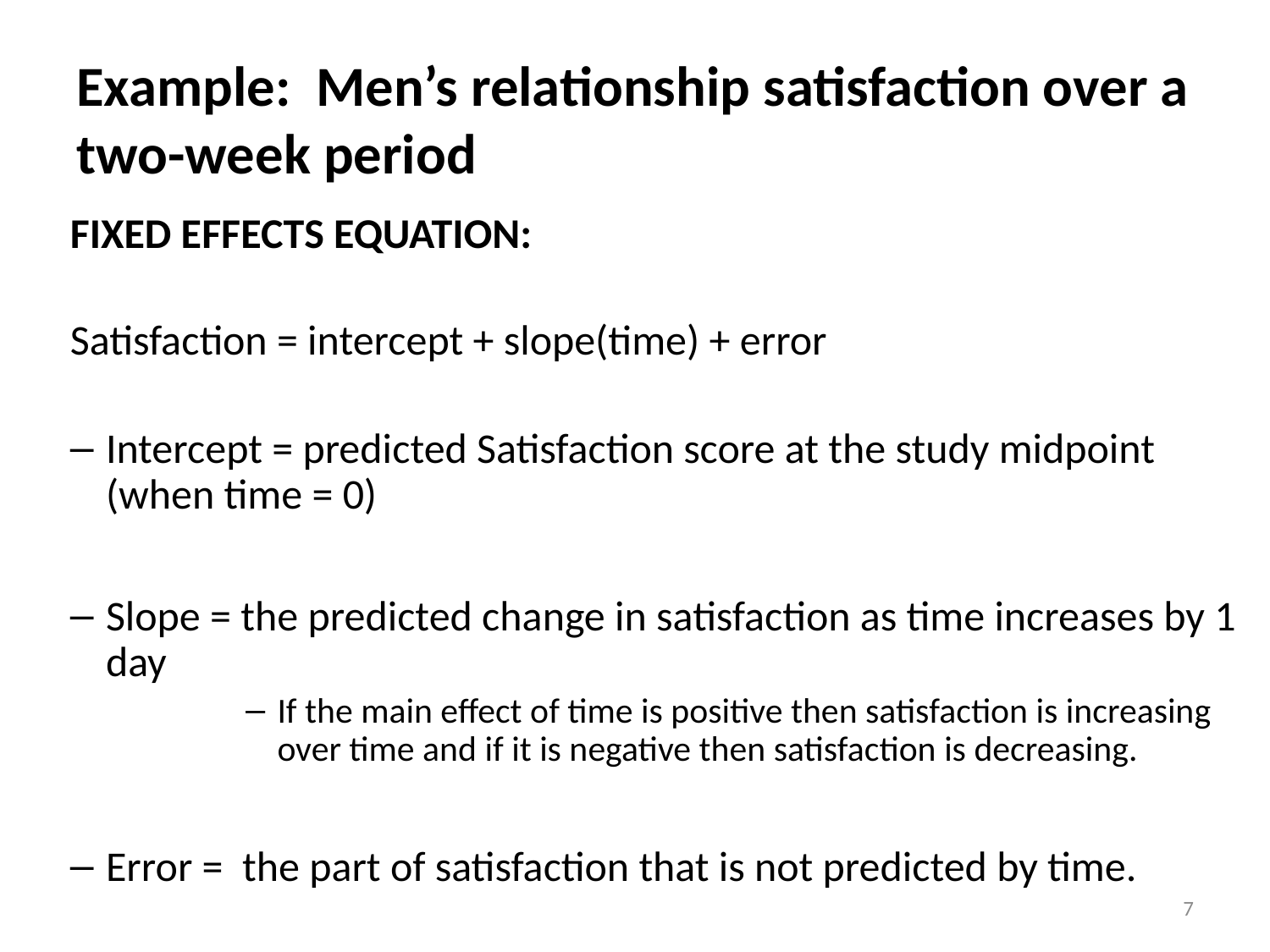

Example:  Men’s relationship satisfaction over a two-week period
7
FIXED EFFECTS EQUATION:

Satisfaction = intercept + slope(time) + error

Intercept = predicted Satisfaction score at the study midpoint (when time = 0)

Slope = the predicted change in satisfaction as time increases by 1 day
If the main effect of time is positive then satisfaction is increasing over time and if it is negative then satisfaction is decreasing.

Error =  the part of satisfaction that is not predicted by time.